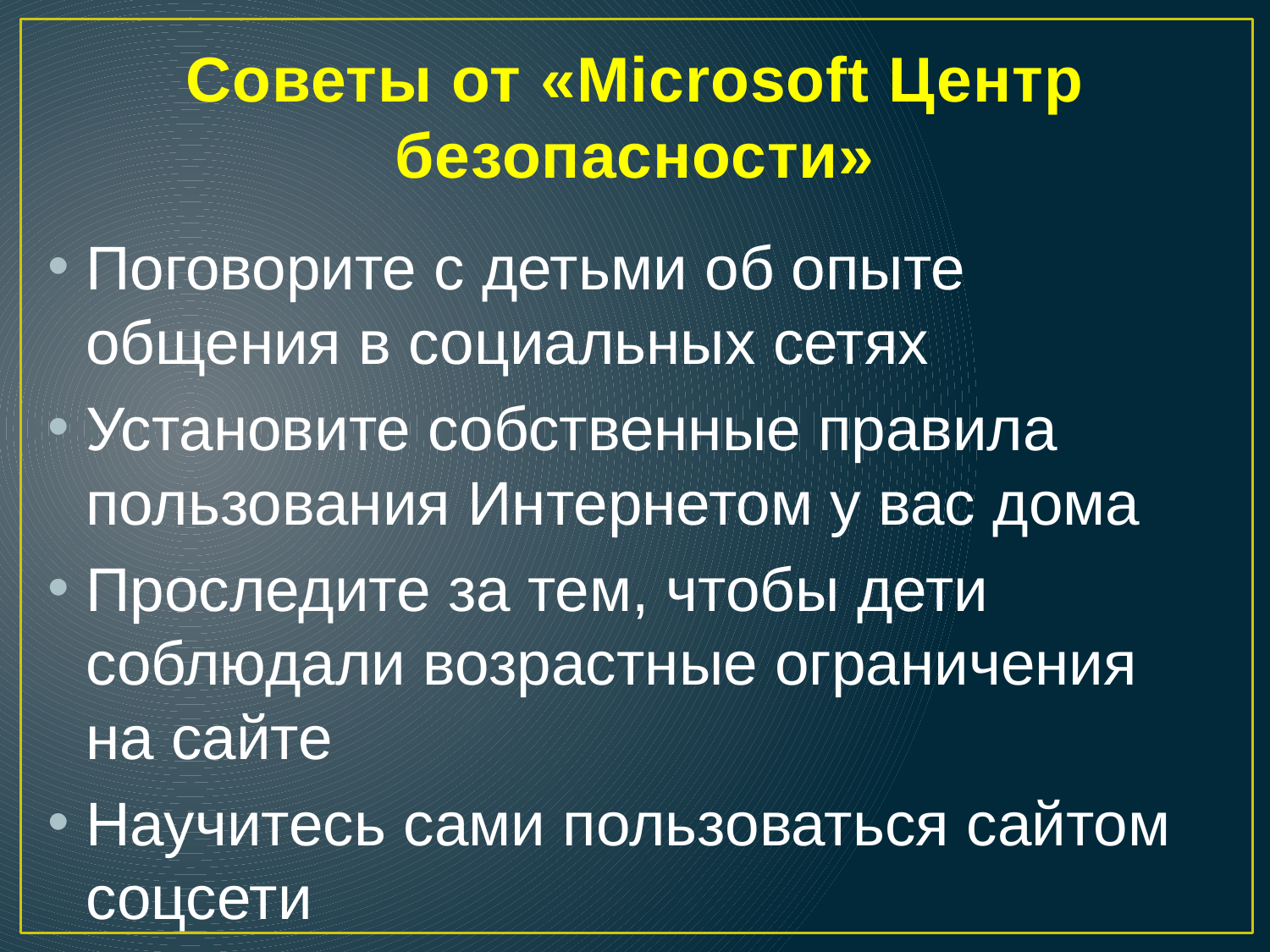

# Советы от «Microsoft Центр безопасности»
Поговорите с детьми об опыте общения в социальных сетях
Установите собственные правила пользования Интернетом у вас дома
Проследите за тем, чтобы дети соблюдали возрастные ограничения на сайте
Научитесь сами пользоваться сайтом соцсети